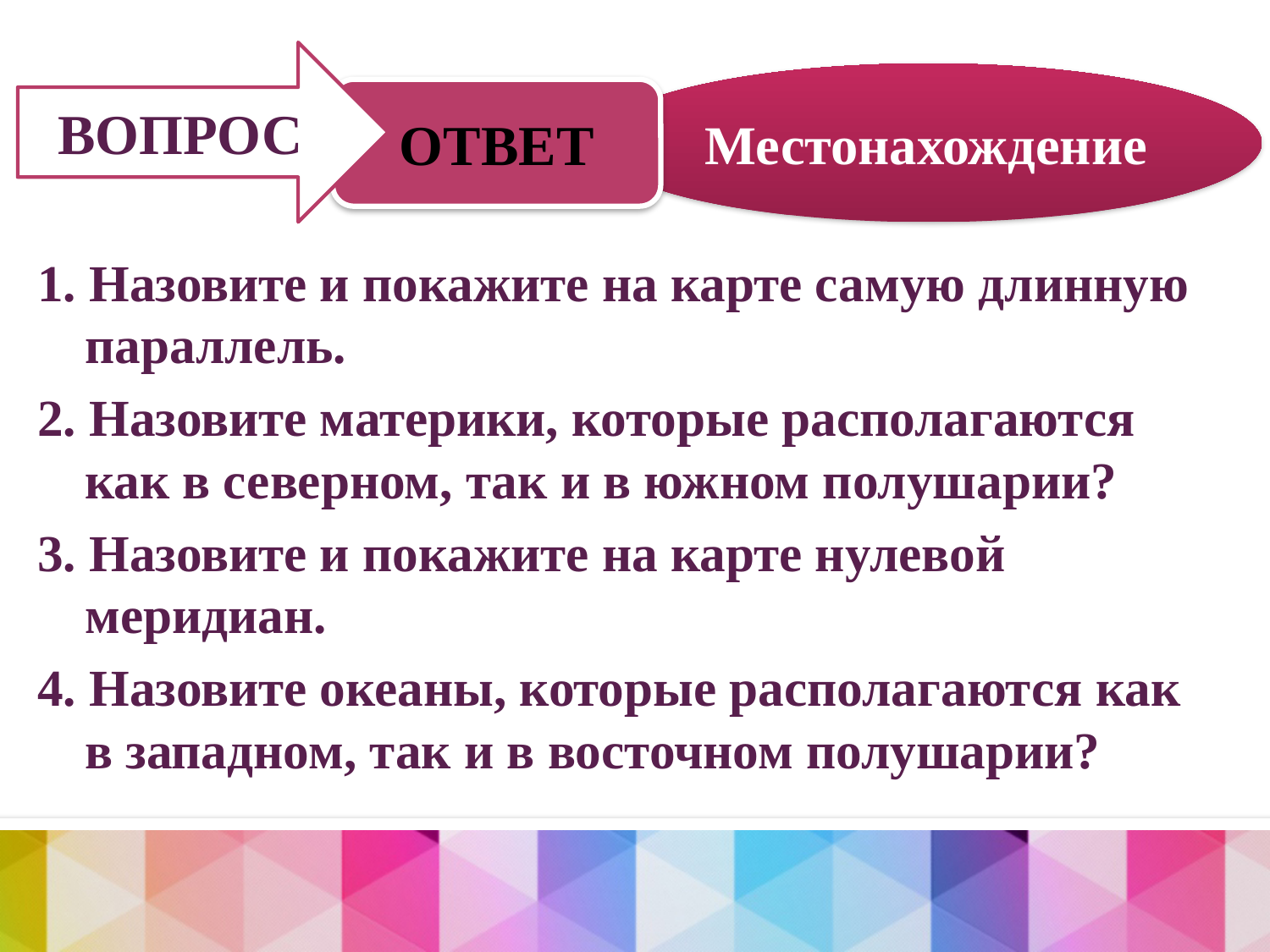

ВОПРОС
Местонахождение
ОТВЕТ
1. Назовите и покажите на карте самую длинную параллель.
2. Назовите материки, которые располагаются как в северном, так и в южном полушарии?
3. Назовите и покажите на карте нулевой меридиан.
4. Назовите океаны, которые располагаются как в западном, так и в восточном полушарии?